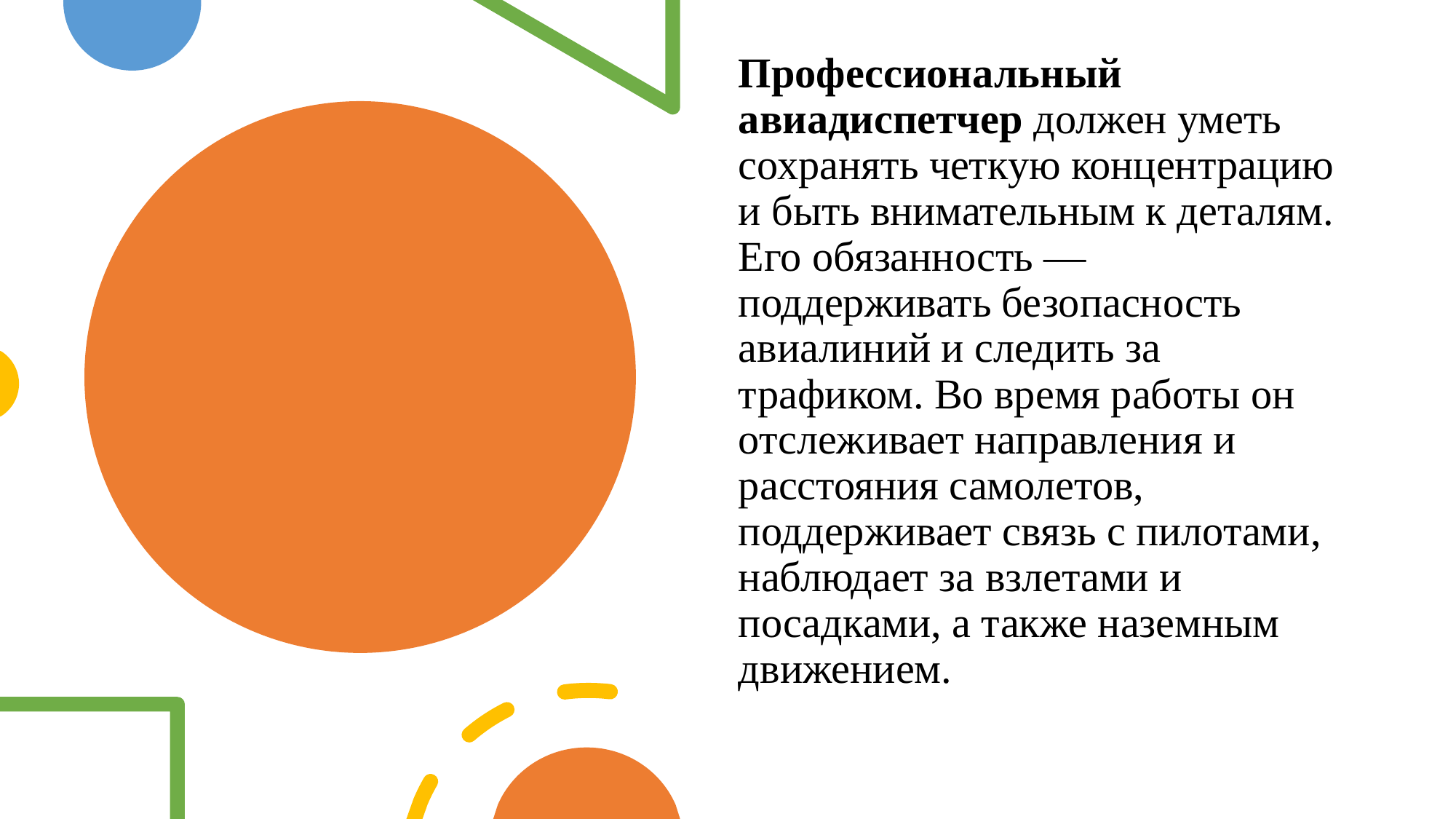

Профессиональный авиадиспетчер должен уметь сохранять четкую концентрацию и быть внимательным к деталям. Его обязанность — поддерживать безопасность авиалиний и следить за трафиком. Во время работы он отслеживает направления и расстояния самолетов, поддерживает связь с пилотами, наблюдает за взлетами и посадками, а также наземным движением.